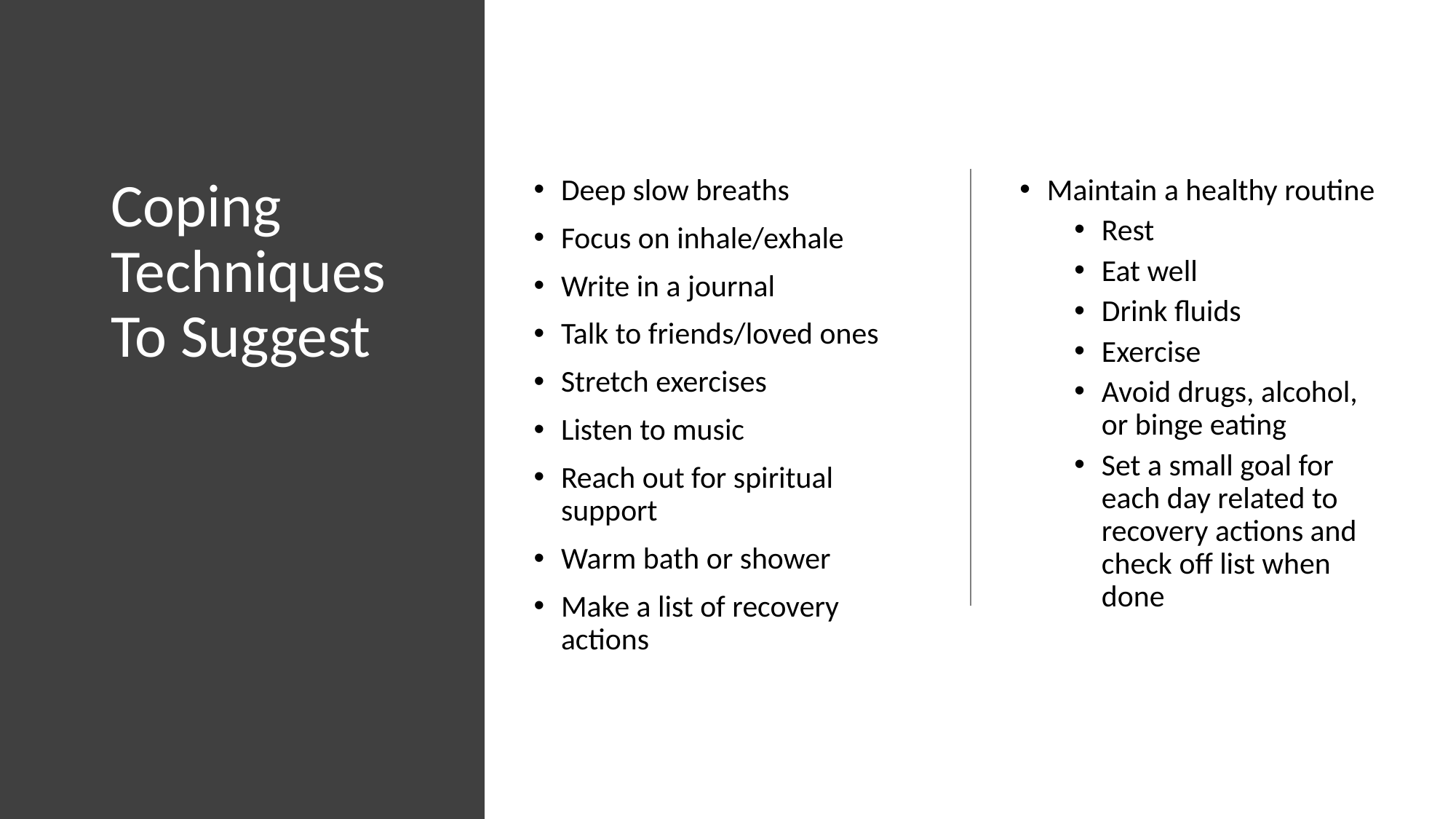

# Coping Techniques To Suggest
Deep slow breaths
Focus on inhale/exhale
Write in a journal
Talk to friends/loved ones
Stretch exercises
Listen to music
Reach out for spiritual support
Warm bath or shower
Make a list of recovery actions
Maintain a healthy routine
Rest
Eat well
Drink fluids
Exercise
Avoid drugs, alcohol, or binge eating
Set a small goal for each day related to recovery actions and check off list when done